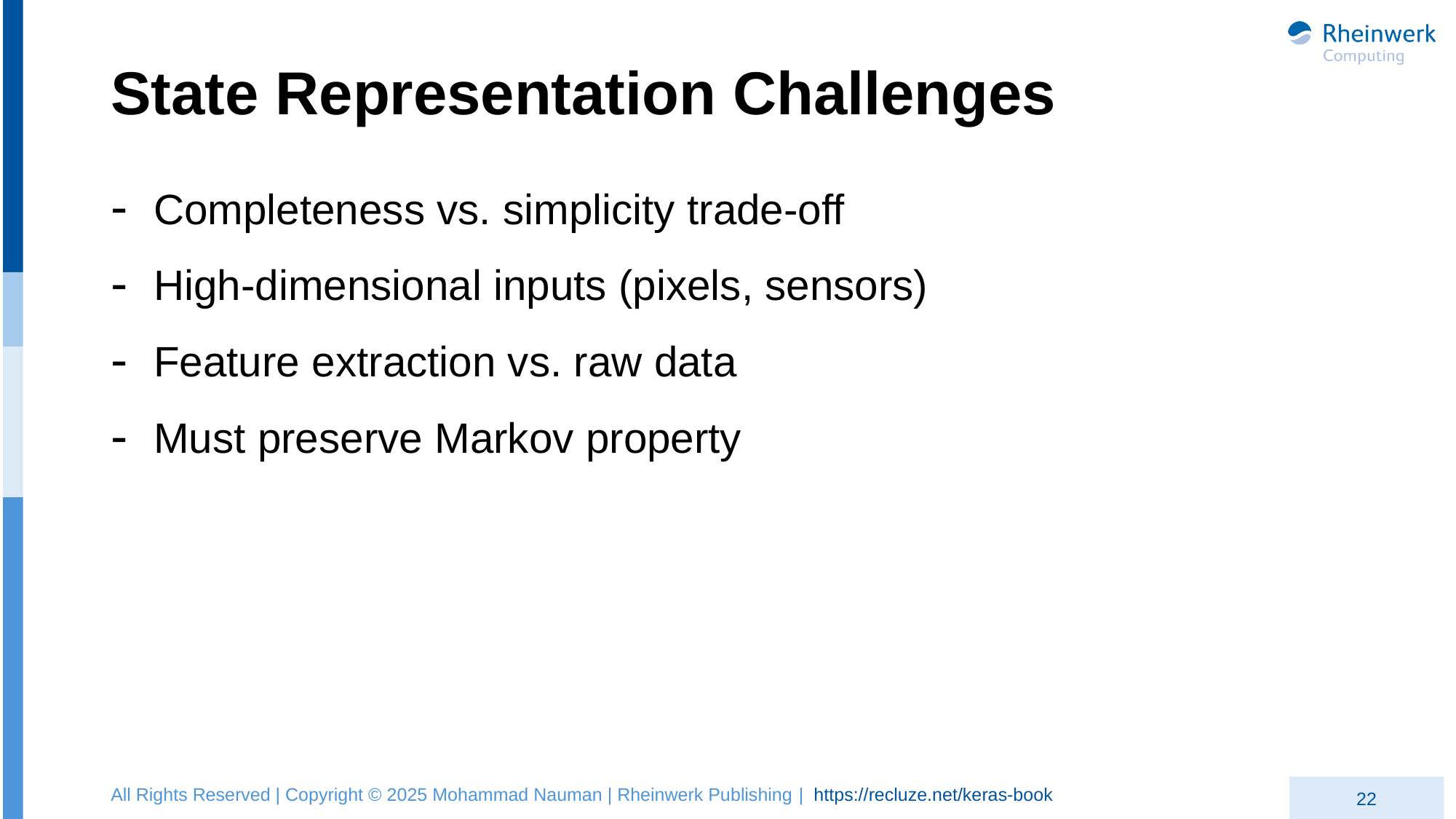

# State Representation Challenges
Completeness vs. simplicity trade-off
High-dimensional inputs (pixels, sensors)
Feature extraction vs. raw data
Must preserve Markov property